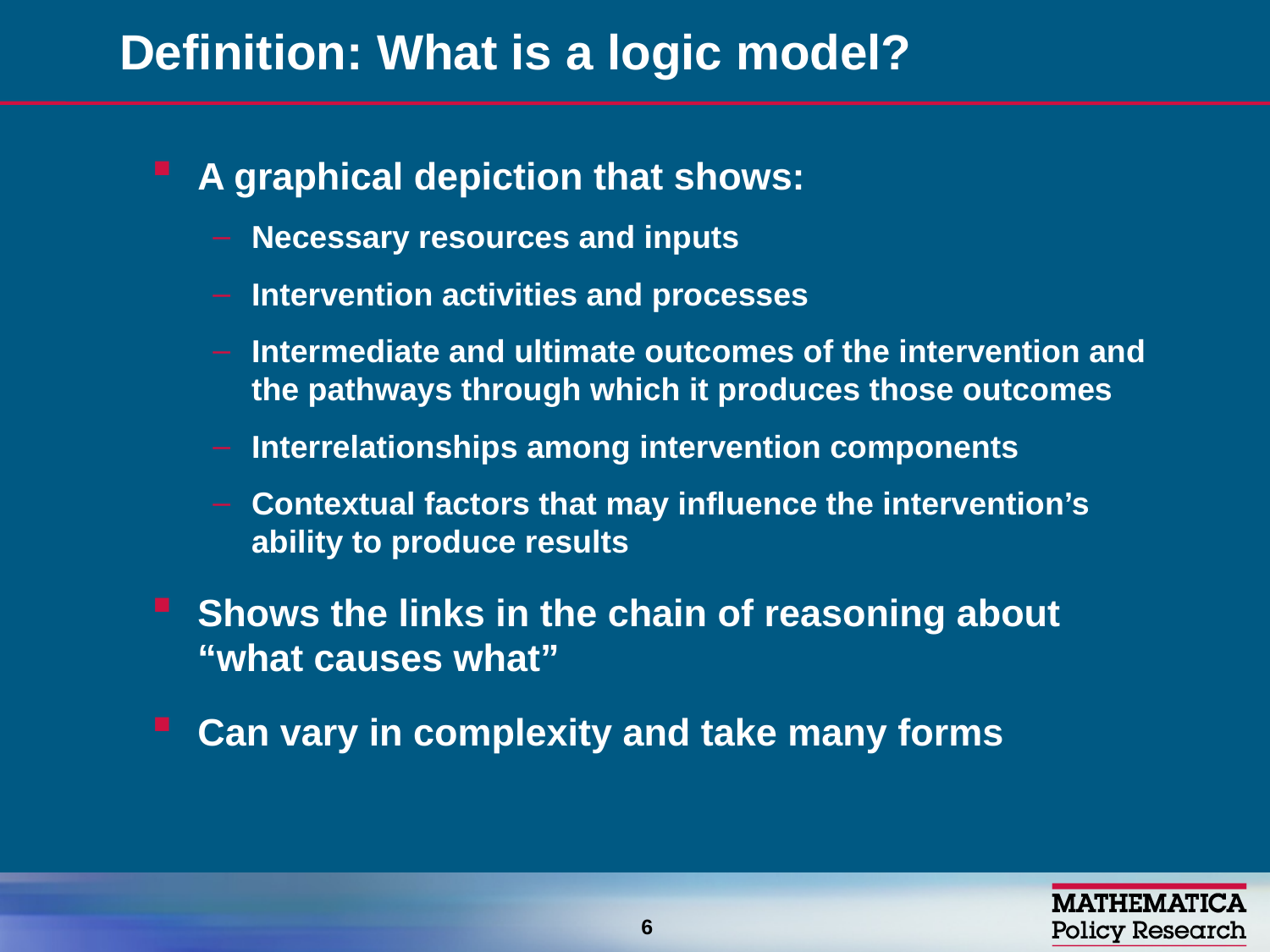

# Definition: What is a logic model?
A graphical depiction that shows:
Necessary resources and inputs
Intervention activities and processes
Intermediate and ultimate outcomes of the intervention and the pathways through which it produces those outcomes
Interrelationships among intervention components
Contextual factors that may influence the intervention’s ability to produce results
Shows the links in the chain of reasoning about “what causes what”
Can vary in complexity and take many forms

6